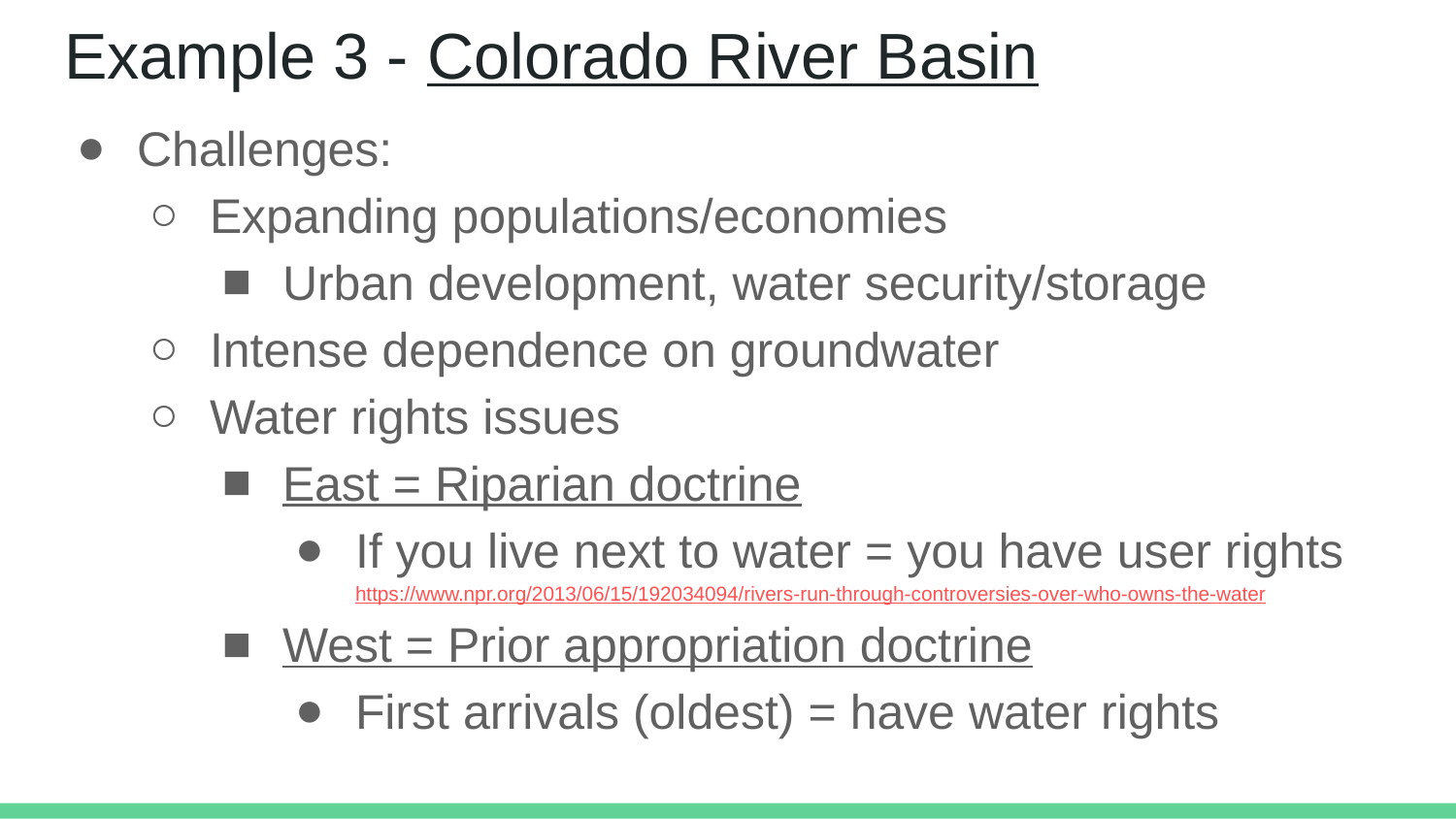

# Example 3 - Colorado River Basin
Challenges:
Expanding populations/economies
Urban development, water security/storage
Intense dependence on groundwater
Water rights issues
East = Riparian doctrine
If you live next to water = you have user rights https://www.npr.org/2013/06/15/192034094/rivers-run-through-controversies-over-who-owns-the-water
West = Prior appropriation doctrine
First arrivals (oldest) = have water rights